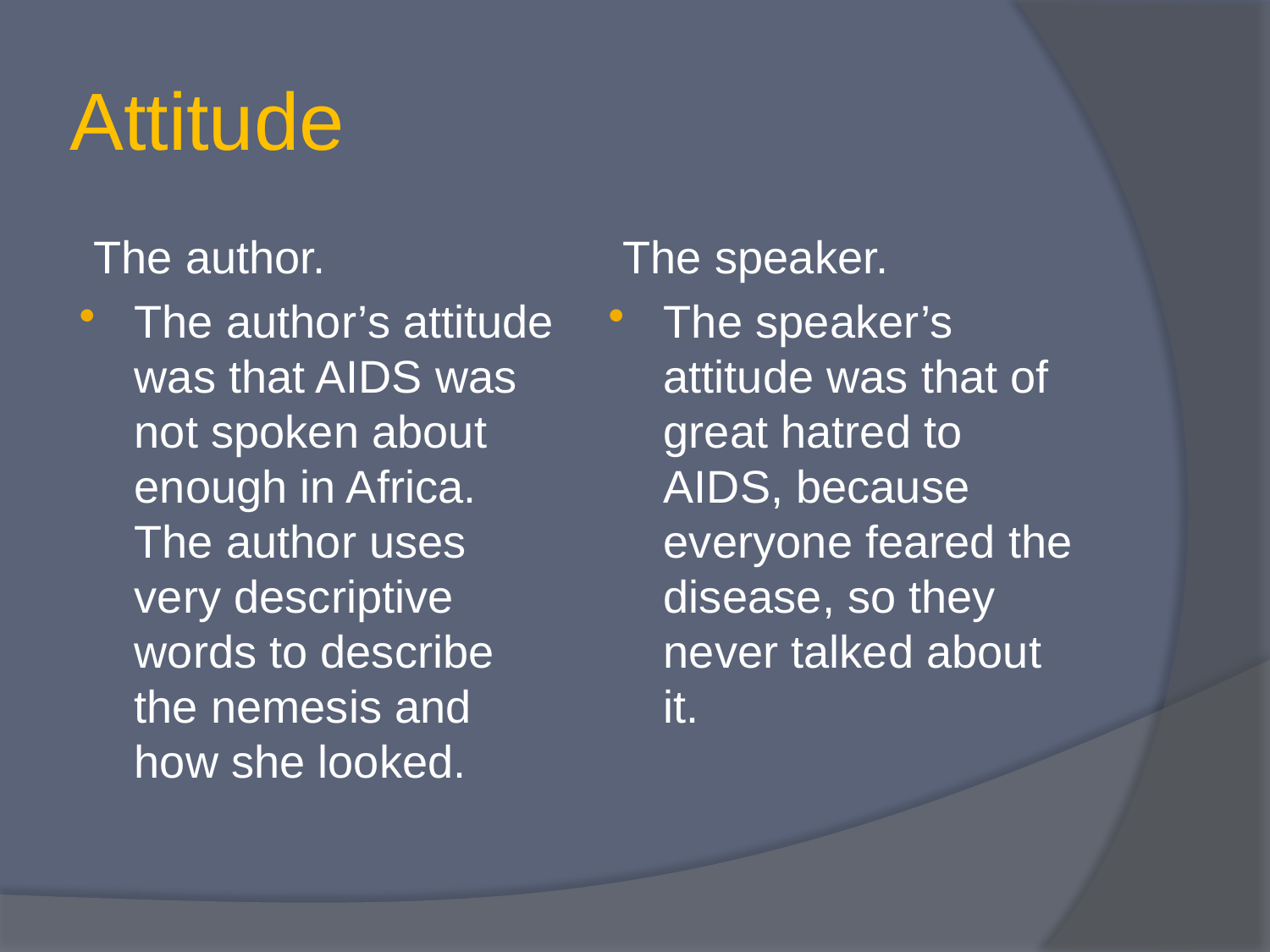

# Attitude
 The author.
The author’s attitude was that AIDS was not spoken about enough in Africa. The author uses very descriptive words to describe the nemesis and how she looked.
 The speaker.
The speaker’s attitude was that of great hatred to AIDS, because everyone feared the disease, so they never talked about it.